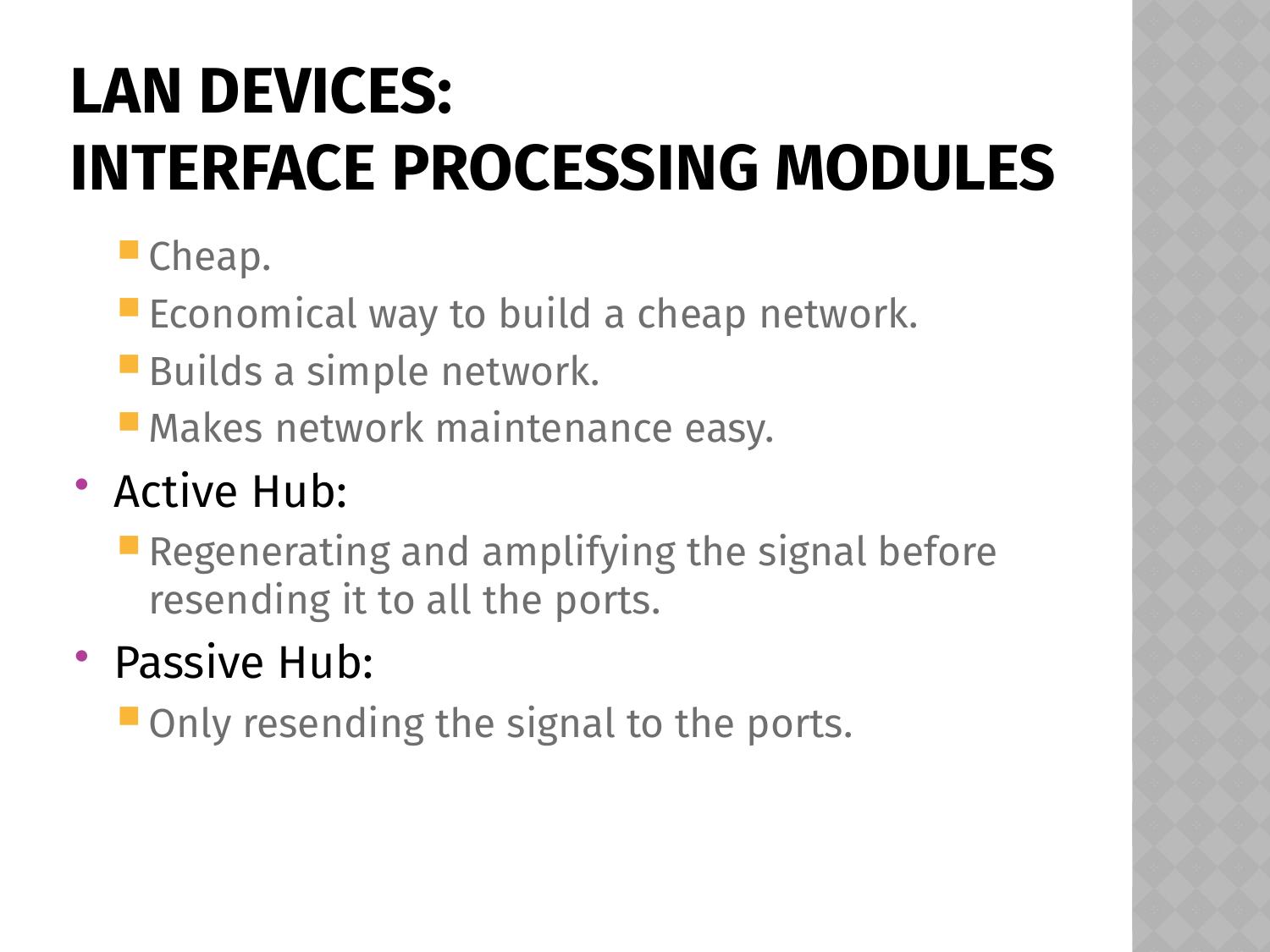

# LAN devices: interface processing Modules
Cheap.
Economical way to build a cheap network.
Builds a simple network.
Makes network maintenance easy.
Active Hub:
Regenerating and amplifying the signal before resending it to all the ports.
Passive Hub:
Only resending the signal to the ports.